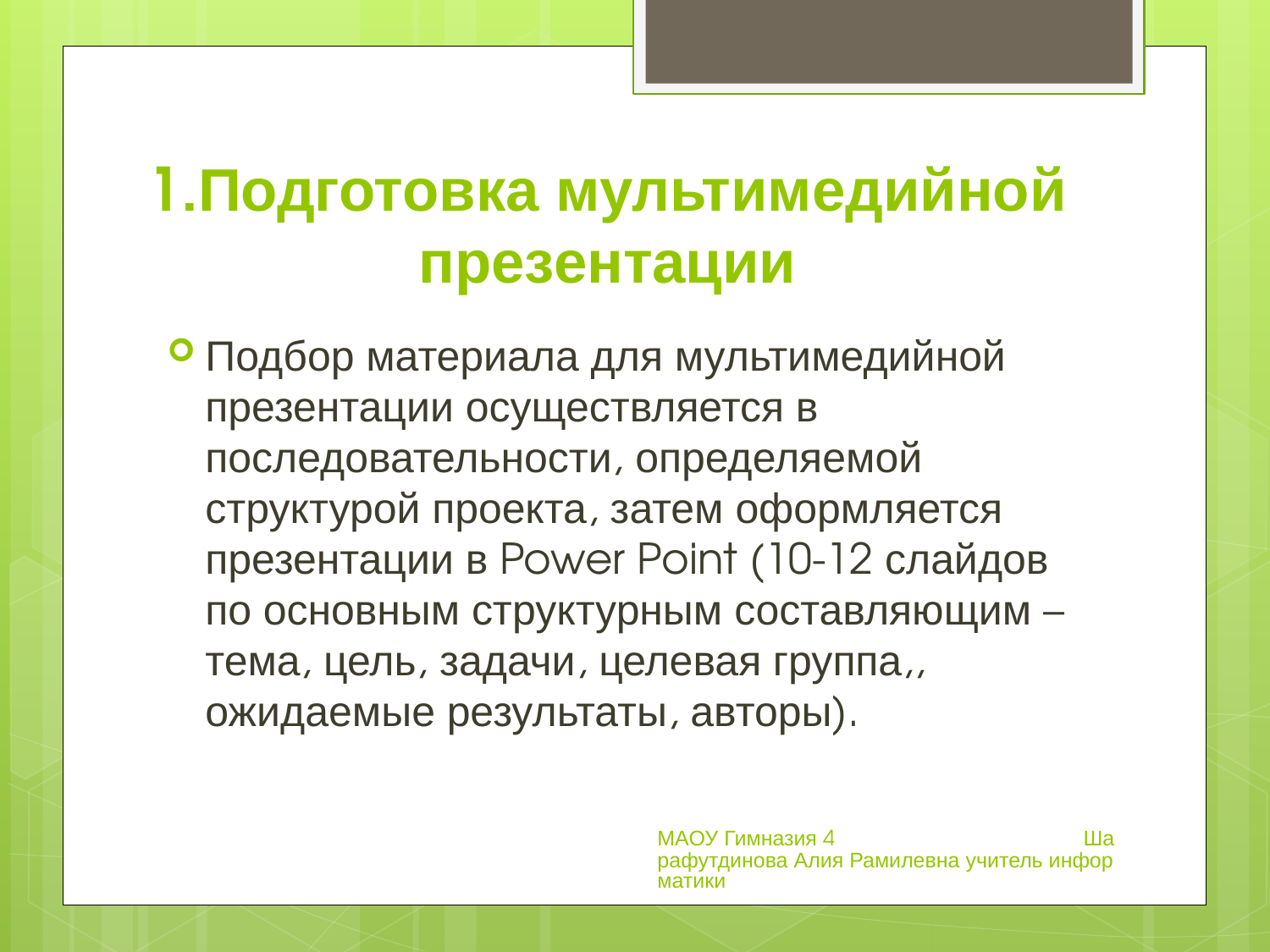

# 1.Подготовка мультимедийной презентации
Подбор материала для мультимедийной презентации осуществляется в последовательности, определяемой структурой проекта, затем оформляется презентации в Power Point (10-12 слайдов по основным структурным составляющим – тема, цель, задачи, целевая группа,, ожидаемые результаты, авторы).
МАОУ Гимназия 4                                          Шарафутдинова Алия Рамилевна учитель информатики